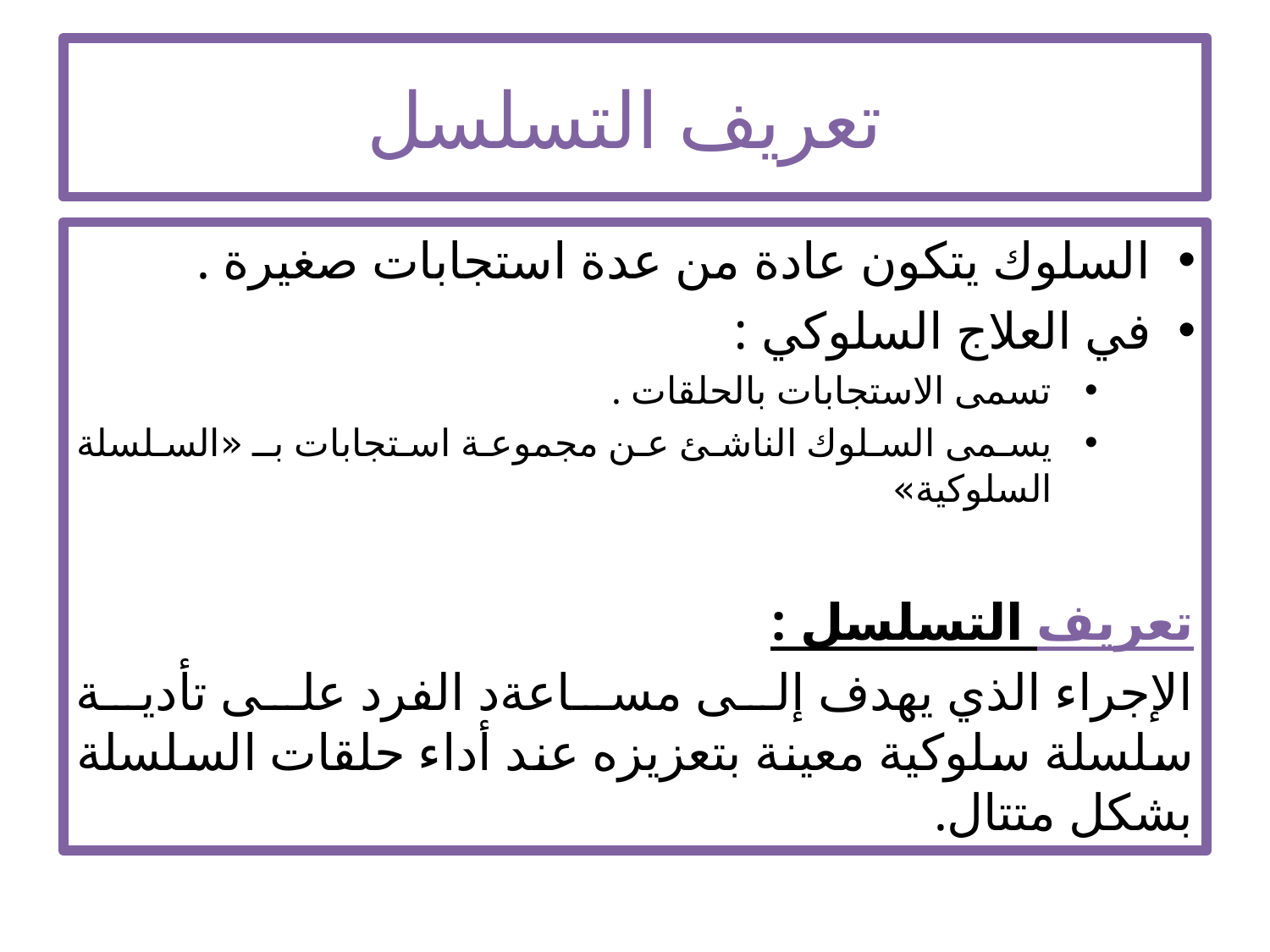

# تعريف التسلسل
السلوك يتكون عادة من عدة استجابات صغيرة .
في العلاج السلوكي :
تسمى الاستجابات بالحلقات .
يسمى السلوك الناشئ عن مجموعة استجابات بـ «السلسلة السلوكية»

تعريف التسلسل :
الإجراء الذي يهدف إلى مساعةد الفرد على تأدية سلسلة سلوكية معينة بتعزيزه عند أداء حلقات السلسلة بشكل متتال.